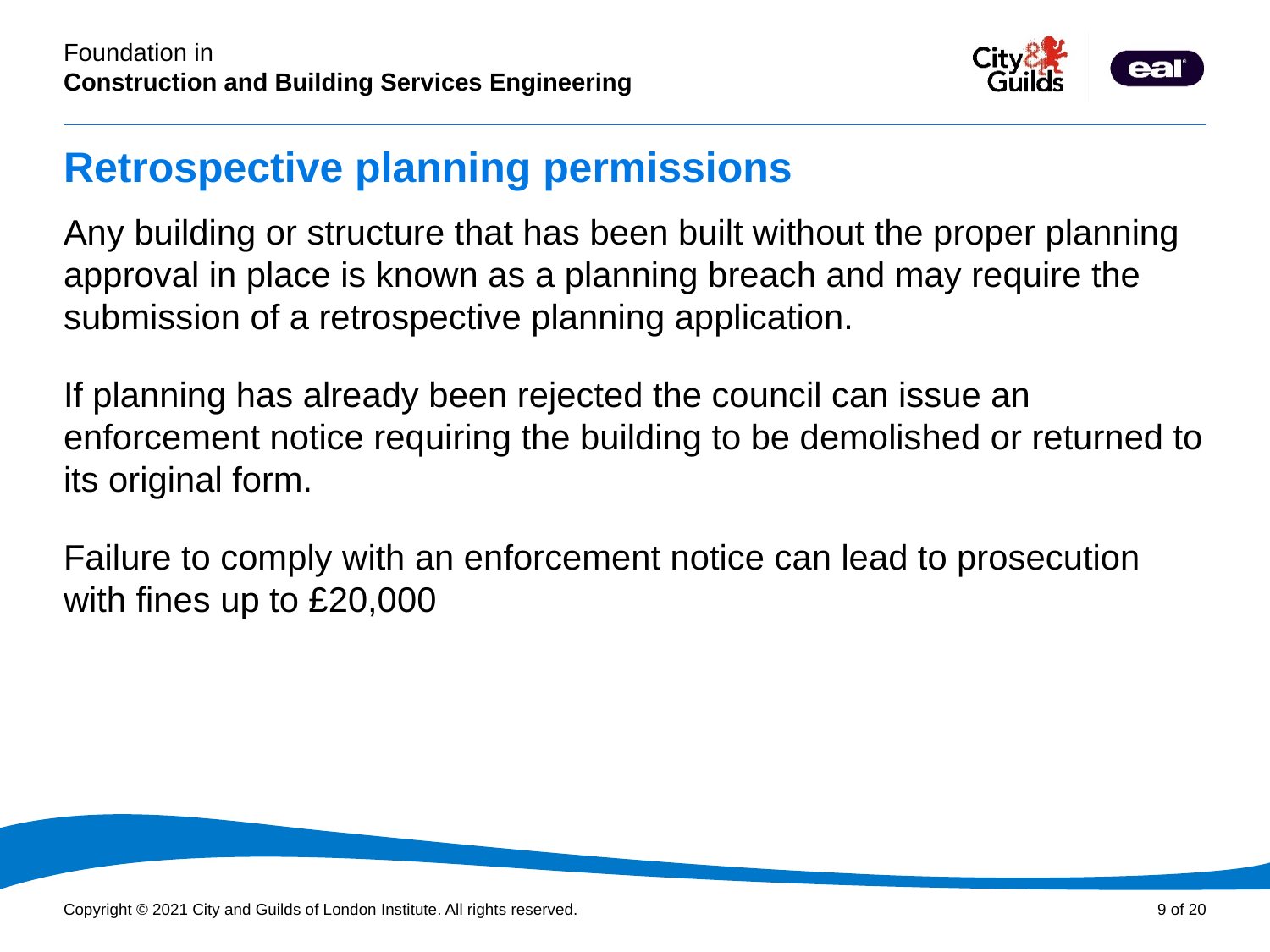

# Retrospective planning permissions
Any building or structure that has been built without the proper planning approval in place is known as a planning breach and may require the submission of a retrospective planning application.
If planning has already been rejected the council can issue an enforcement notice requiring the building to be demolished or returned to its original form.
Failure to comply with an enforcement notice can lead to prosecution with fines up to £20,000